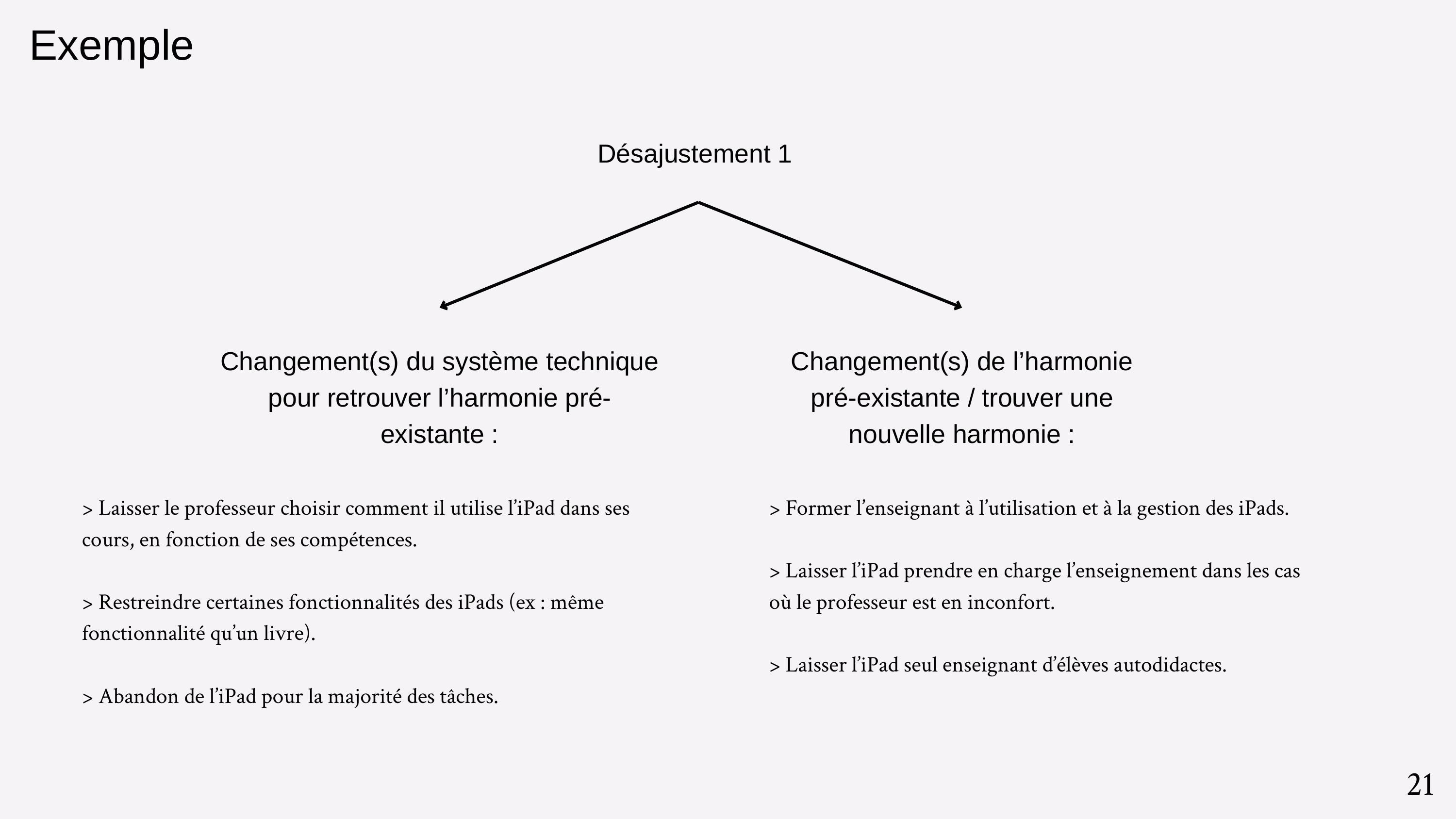

Exemple
Désajustement 1

Changement(s) du système technique pour retrouver l’harmonie pré-existante :

Changement(s) de l’harmonie pré-existante / trouver une nouvelle harmonie :
> Laisser le professeur choisir comment il utilise l’iPad dans ses cours, en fonction de ses compétences.

> Restreindre certaines fonctionnalités des iPads (ex : même fonctionnalité qu’un livre).

> Abandon de l’iPad pour la majorité des tâches.
> Former l’enseignant à l’utilisation et à la gestion des iPads.

> Laisser l’iPad prendre en charge l’enseignement dans les cas où le professeur est en inconfort.

> Laisser l’iPad seul enseignant d’élèves autodidactes.
21